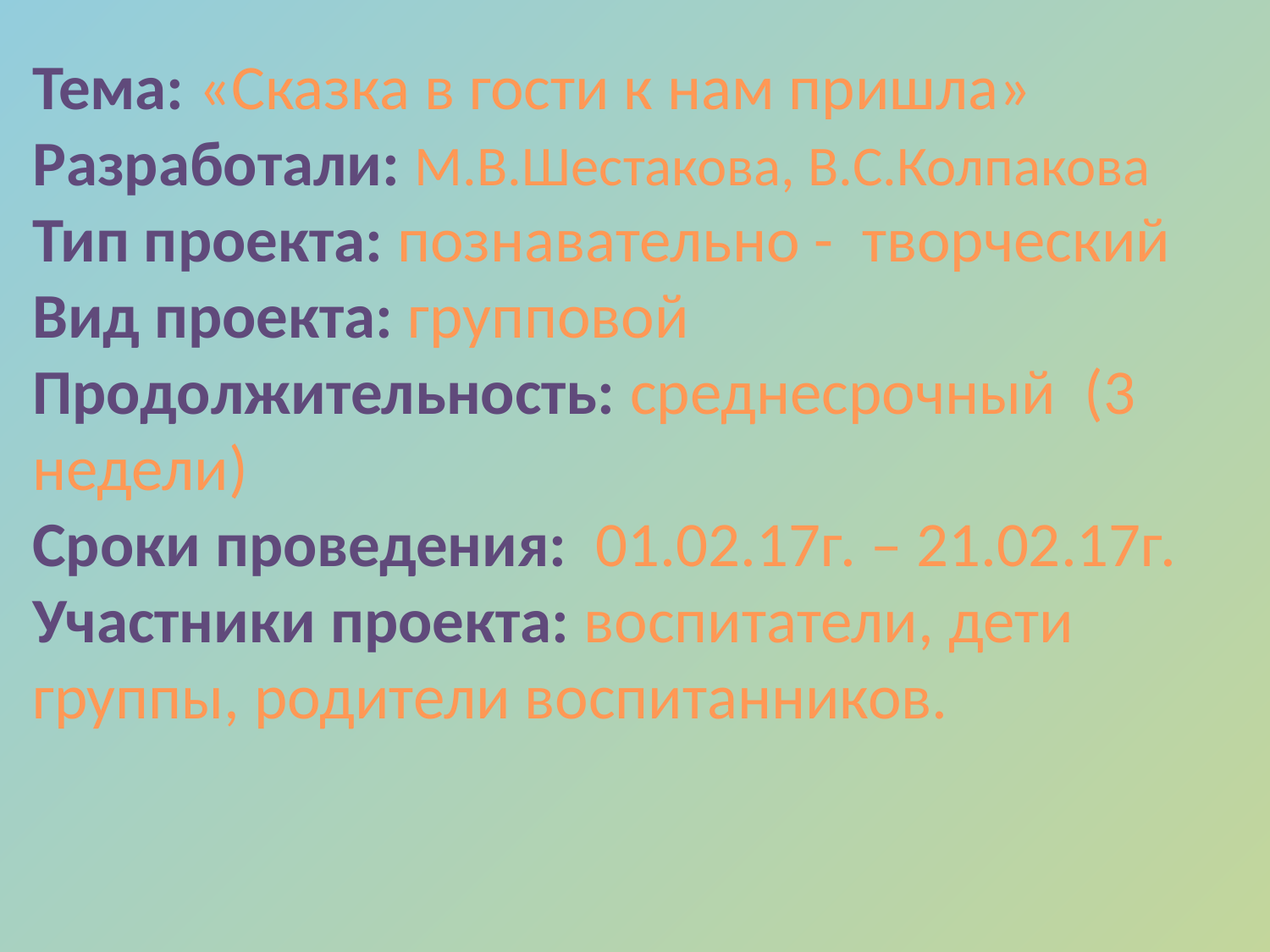

Тема: «Сказка в гости к нам пришла»
Разработали: М.В.Шестакова, В.С.Колпакова
Тип проекта: познавательно -  творческий
Вид проекта: групповой
Продолжительность: среднесрочный  (3 недели)
Сроки проведения:  01.02.17г. – 21.02.17г.
Участники проекта: воспитатели, дети группы, родители воспитанников.